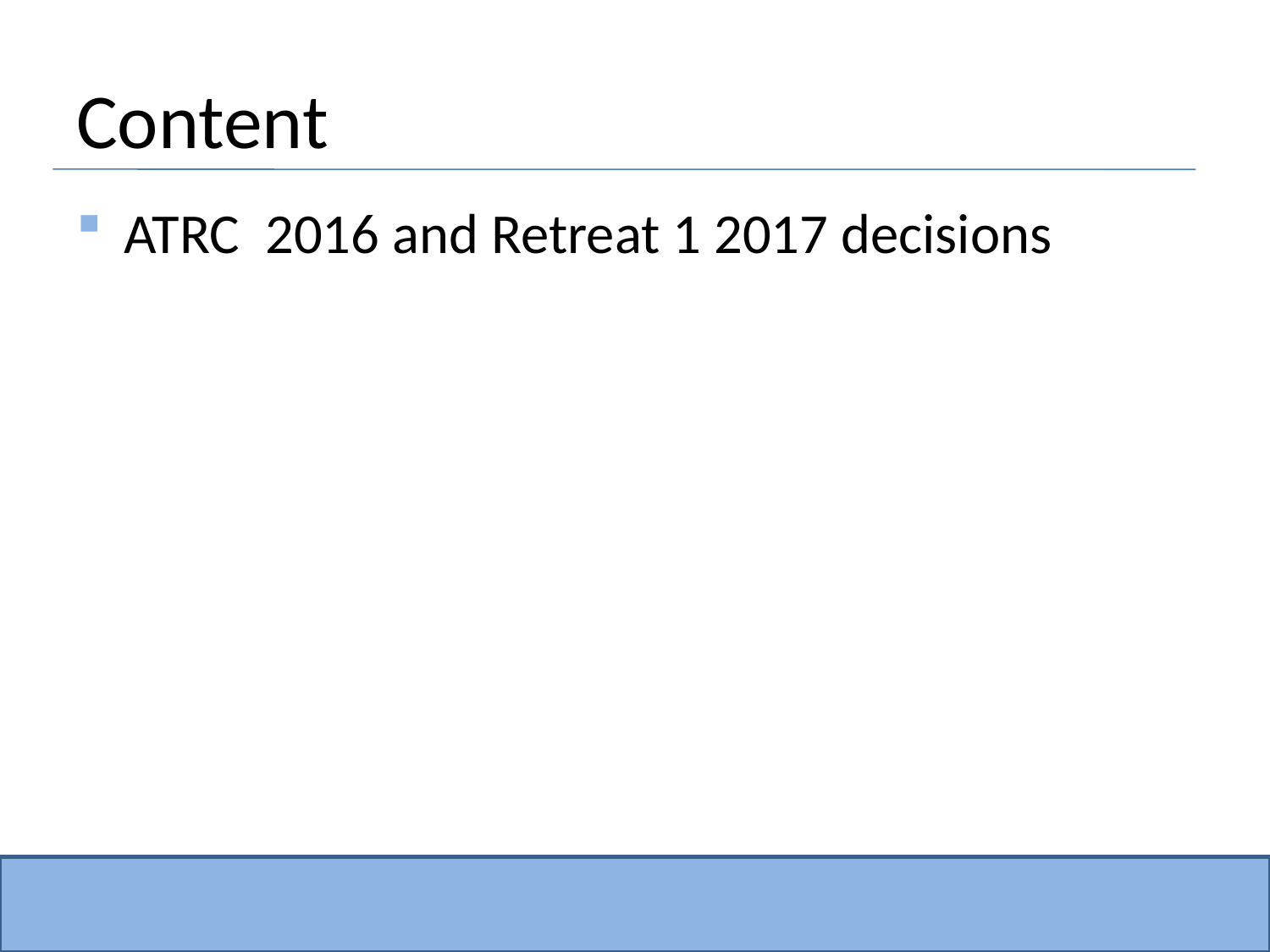

# Content
ATRC  2016 and Retreat 1 2017 decisions